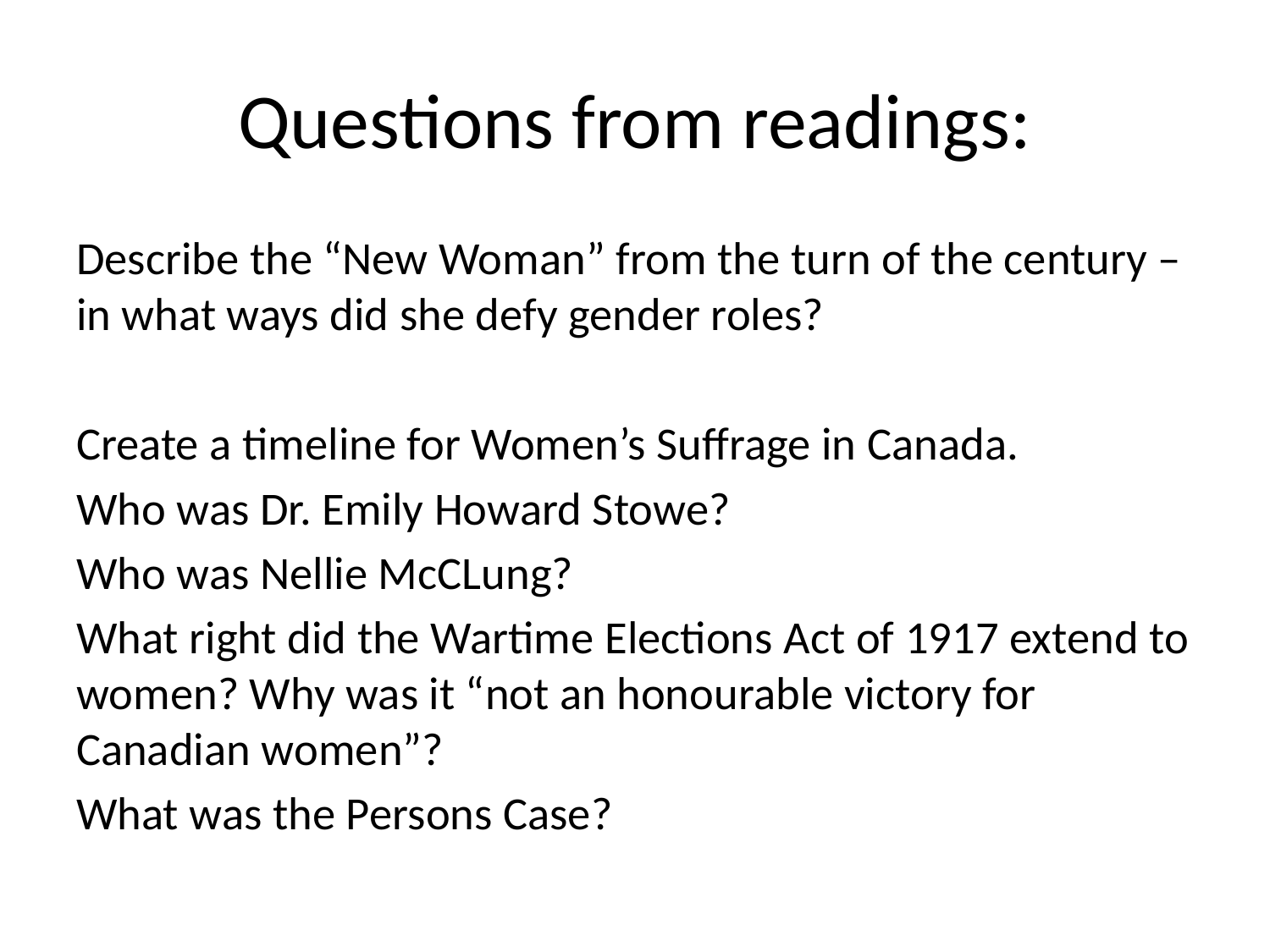

# Questions from readings:
Describe the “New Woman” from the turn of the century – in what ways did she defy gender roles?

Create a timeline for Women’s Suffrage in Canada.
Who was Dr. Emily Howard Stowe?
Who was Nellie McCLung?
What right did the Wartime Elections Act of 1917 extend to women? Why was it “not an honourable victory for Canadian women”?
What was the Persons Case?